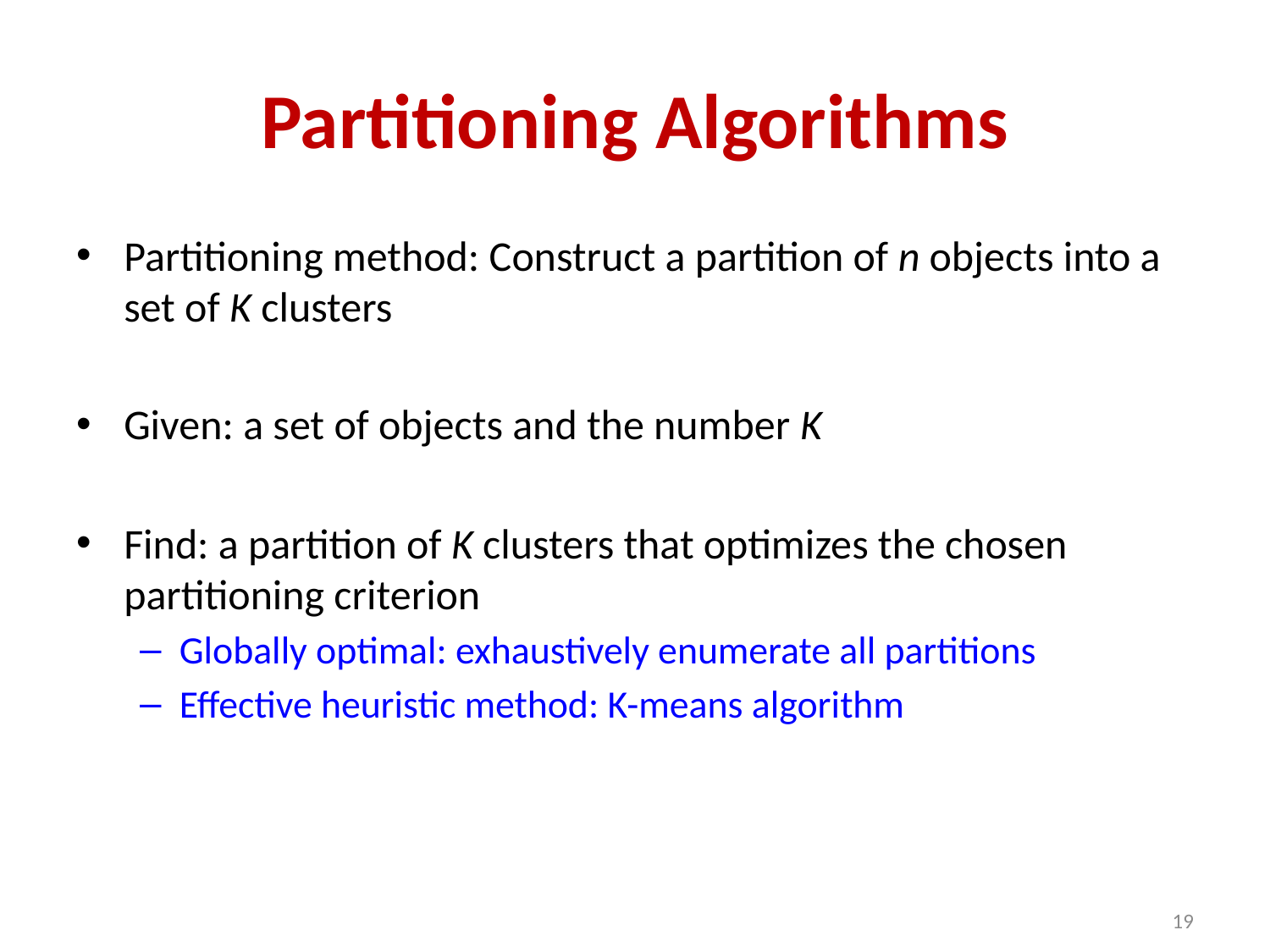

# Partitioning Algorithms
Partitioning method: Construct a partition of n objects into a set of K clusters

Given: a set of objects and the number K

Find: a partition of K clusters that optimizes the chosen partitioning criterion
Globally optimal: exhaustively enumerate all partitions
Effective heuristic method: K-means algorithm

19